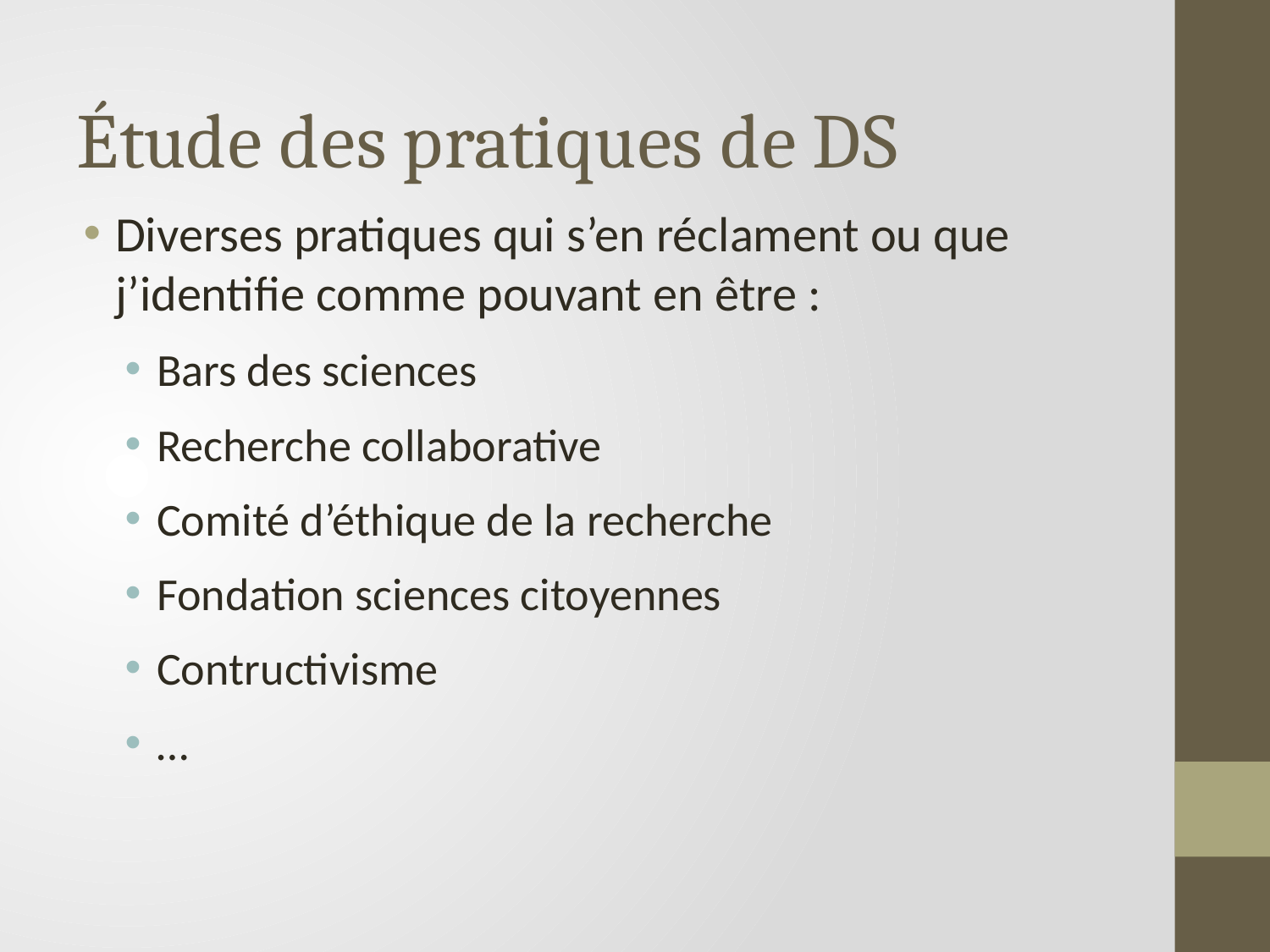

# Étude des pratiques de DS
Diverses pratiques qui s’en réclament ou que j’identifie comme pouvant en être :
Bars des sciences
Recherche collaborative
Comité d’éthique de la recherche
Fondation sciences citoyennes
Contructivisme
…